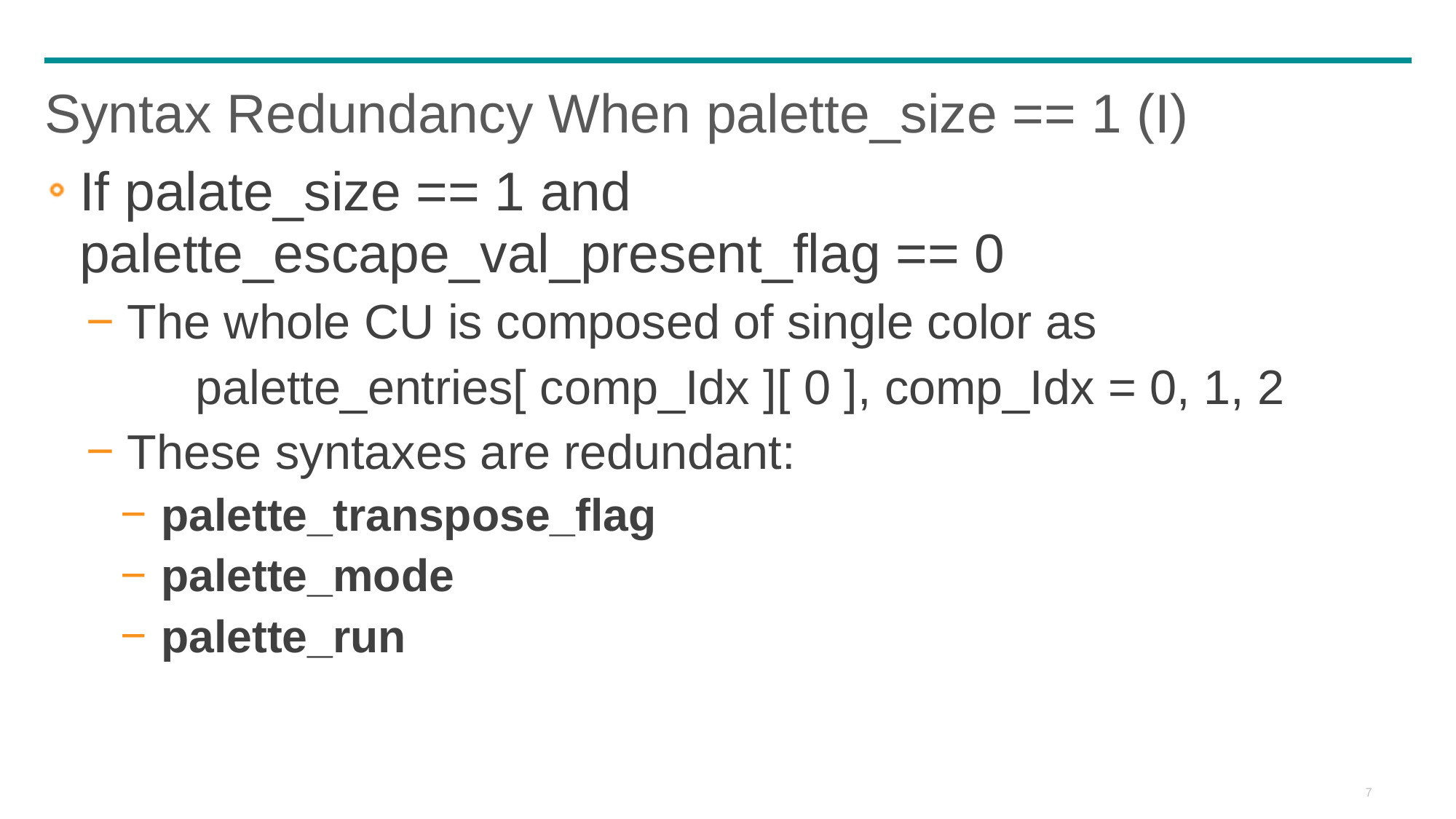

# Syntax Redundancy When palette_size == 1 (I)
If palate_size == 1 and palette_escape_val_present_flag == 0
The whole CU is composed of single color as
	palette_entries[ comp_Idx ][ 0 ], comp_Idx = 0, 1, 2
These syntaxes are redundant:
palette_transpose_flag
palette_mode
palette_run